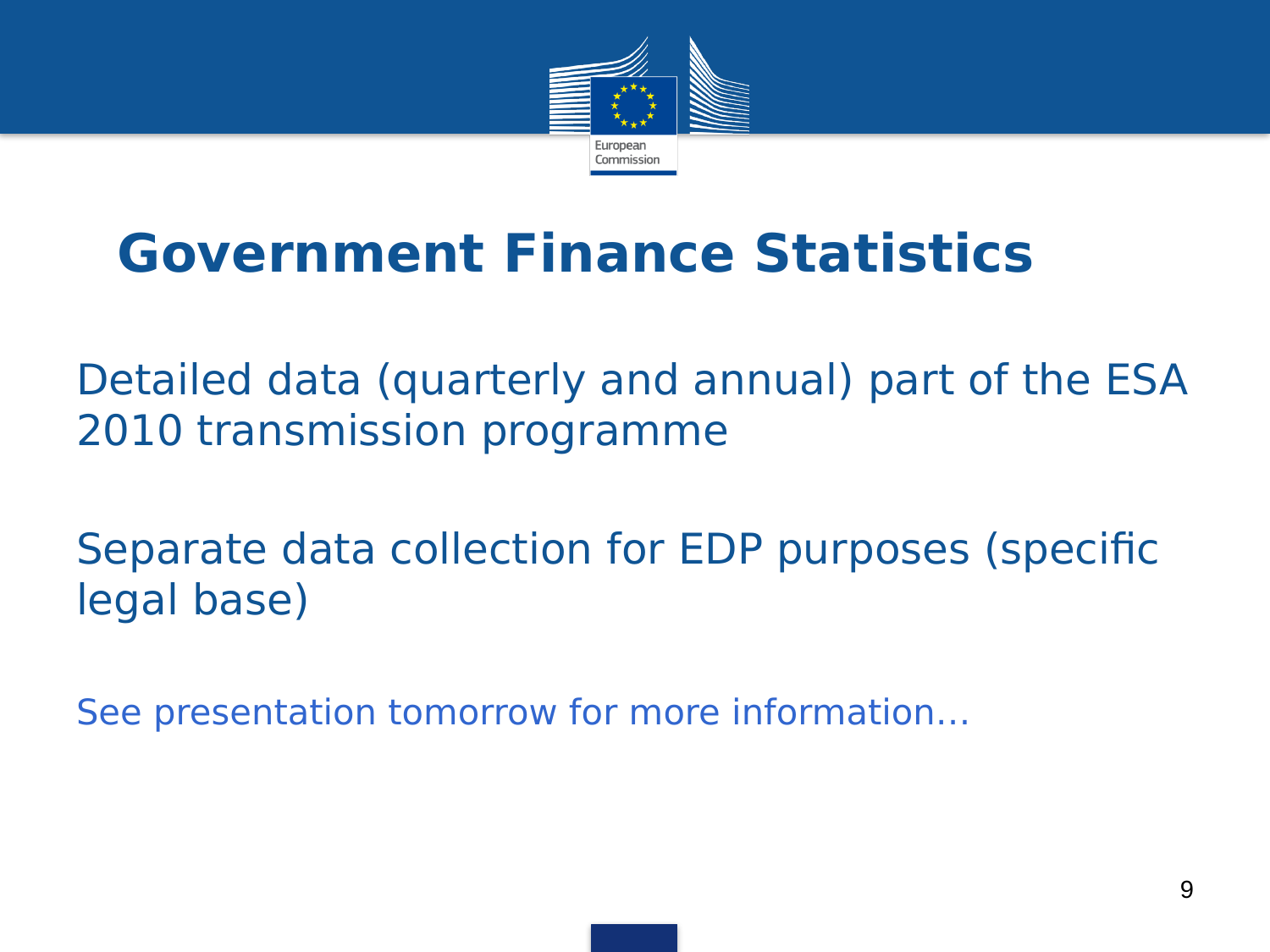

# Government Finance Statistics
Detailed data (quarterly and annual) part of the ESA 2010 transmission programme

Separate data collection for EDP purposes (specific legal base)

See presentation tomorrow for more information…
9